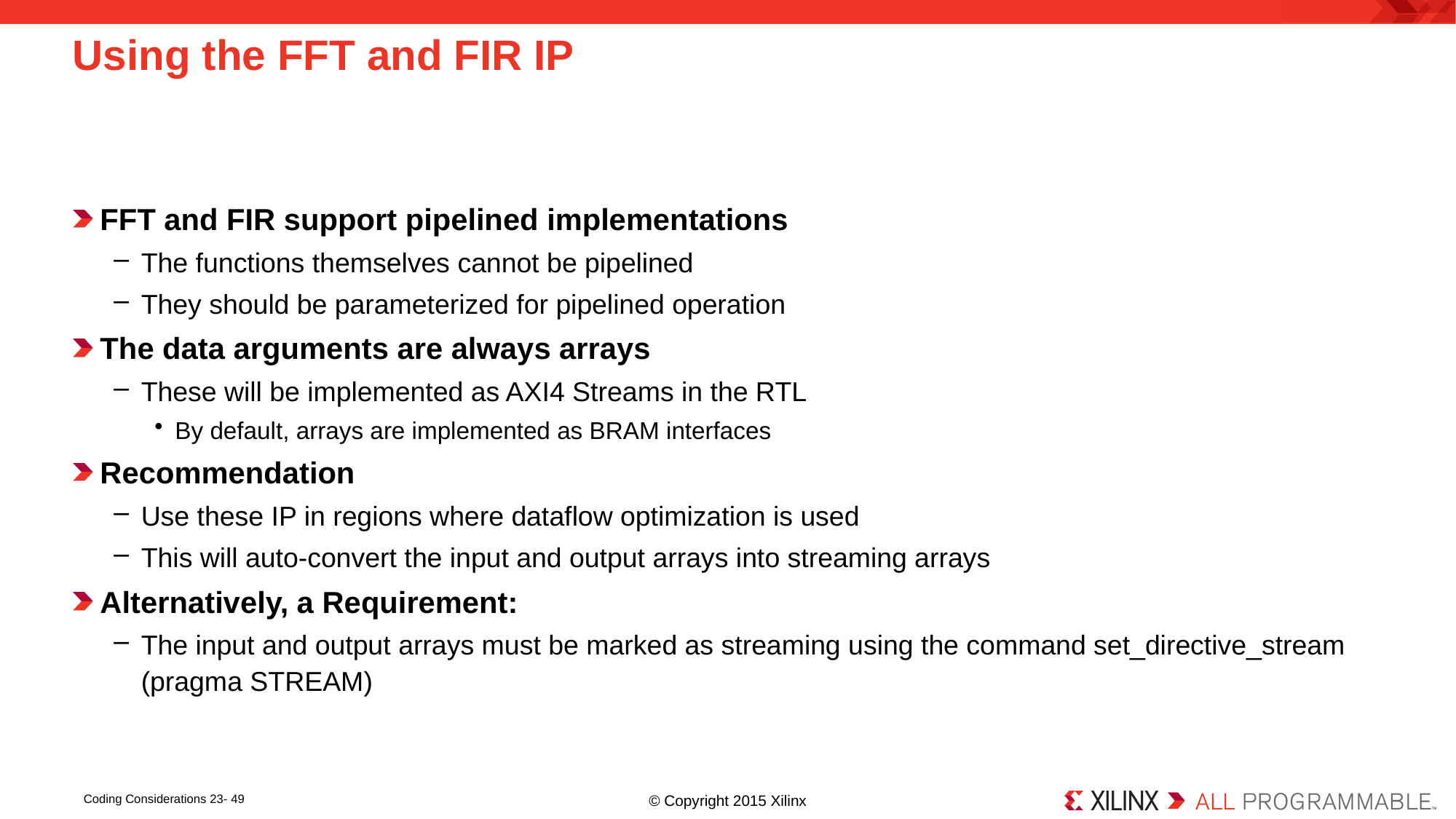

# Using the FFT and FIR IP
FFT and FIR support pipelined implementations
The functions themselves cannot be pipelined
They should be parameterized for pipelined operation
The data arguments are always arrays
These will be implemented as AXI4 Streams in the RTL
By default, arrays are implemented as BRAM interfaces
Recommendation
Use these IP in regions where dataflow optimization is used
This will auto-convert the input and output arrays into streaming arrays
Alternatively, a Requirement:
The input and output arrays must be marked as streaming using the command set_directive_stream (pragma STREAM)
Coding Considerations 23- 49
© Copyright 2015 Xilinx